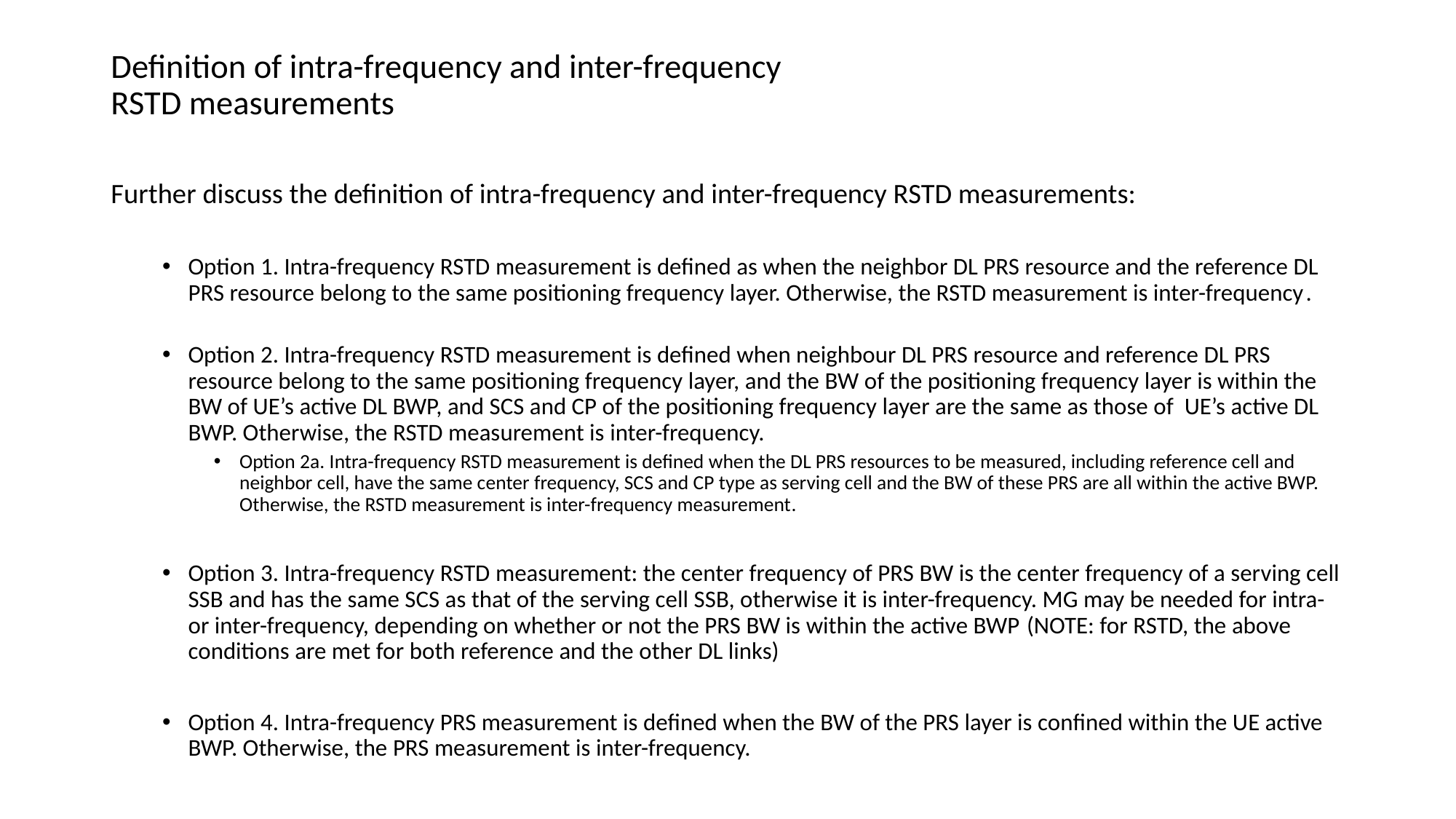

# Definition of intra-frequency and inter-frequency RSTD measurements
Further discuss the definition of intra-frequency and inter-frequency RSTD measurements:

Option 1. Intra-frequency RSTD measurement is defined as when the neighbor DL PRS resource and the reference DL PRS resource belong to the same positioning frequency layer. Otherwise, the RSTD measurement is inter-frequency.

Option 2. Intra-frequency RSTD measurement is defined when neighbour DL PRS resource and reference DL PRS resource belong to the same positioning frequency layer, and the BW of the positioning frequency layer is within the BW of UE’s active DL BWP, and SCS and CP of the positioning frequency layer are the same as those of  UE’s active DL BWP. Otherwise, the RSTD measurement is inter-frequency.
Option 2a. Intra-frequency RSTD measurement is defined when the DL PRS resources to be measured, including reference cell and neighbor cell, have the same center frequency, SCS and CP type as serving cell and the BW of these PRS are all within the active BWP. Otherwise, the RSTD measurement is inter-frequency measurement.

Option 3. Intra-frequency RSTD measurement: the center frequency of PRS BW is the center frequency of a serving cell SSB and has the same SCS as that of the serving cell SSB, otherwise it is inter-frequency. MG may be needed for intra- or inter-frequency, depending on whether or not the PRS BW is within the active BWP (NOTE: for RSTD, the above conditions are met for both reference and the other DL links)

Option 4. Intra-frequency PRS measurement is defined when the BW of the PRS layer is confined within the UE active BWP. Otherwise, the PRS measurement is inter-frequency.